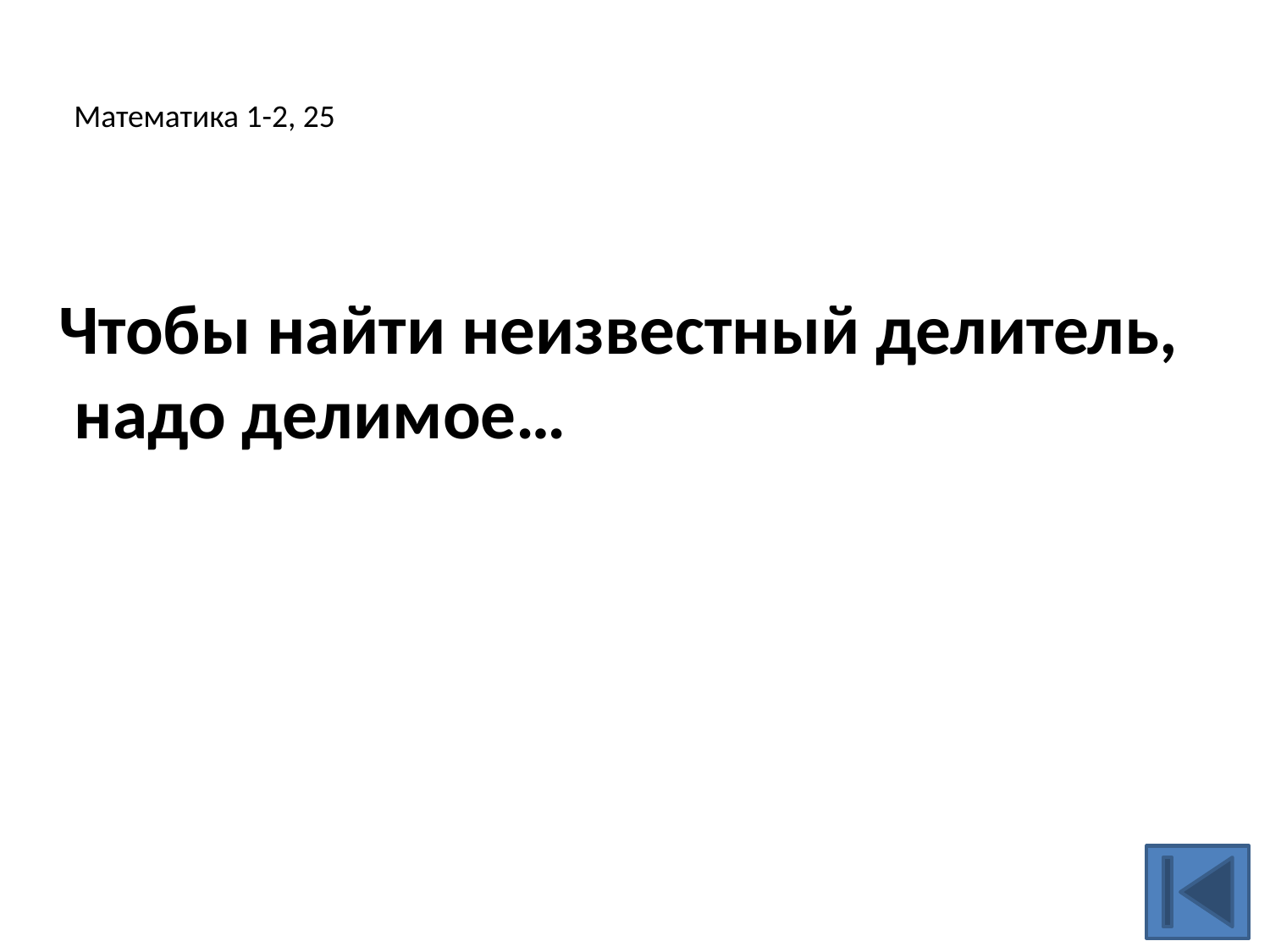

Математика 1-2, 25
Чтобы найти неизвестный делитель,
 надо делимое…